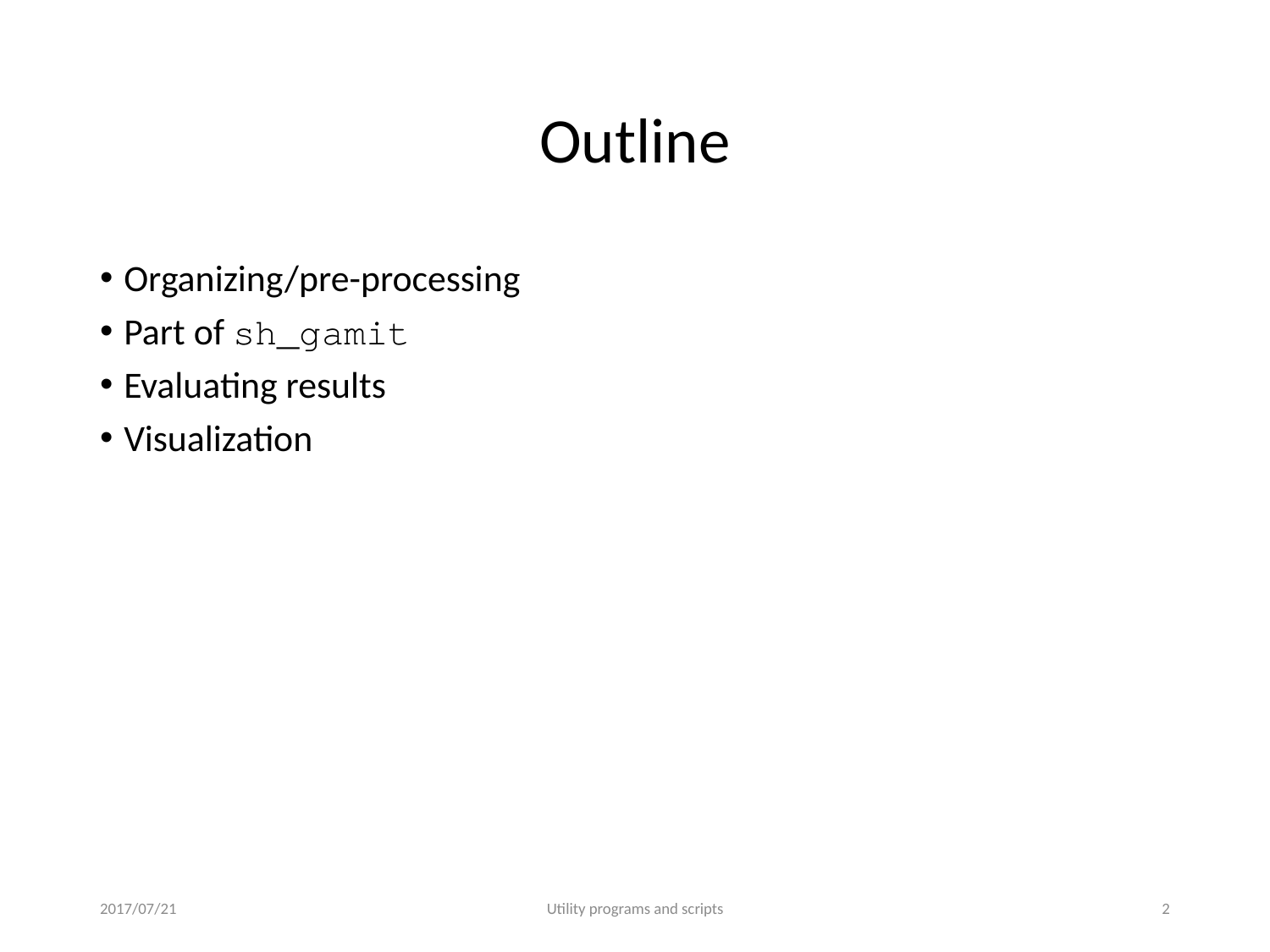

# Outline
Organizing/pre-processing
Part of sh_gamit
Evaluating results
Visualization
2017/07/21
Utility programs and scripts
2